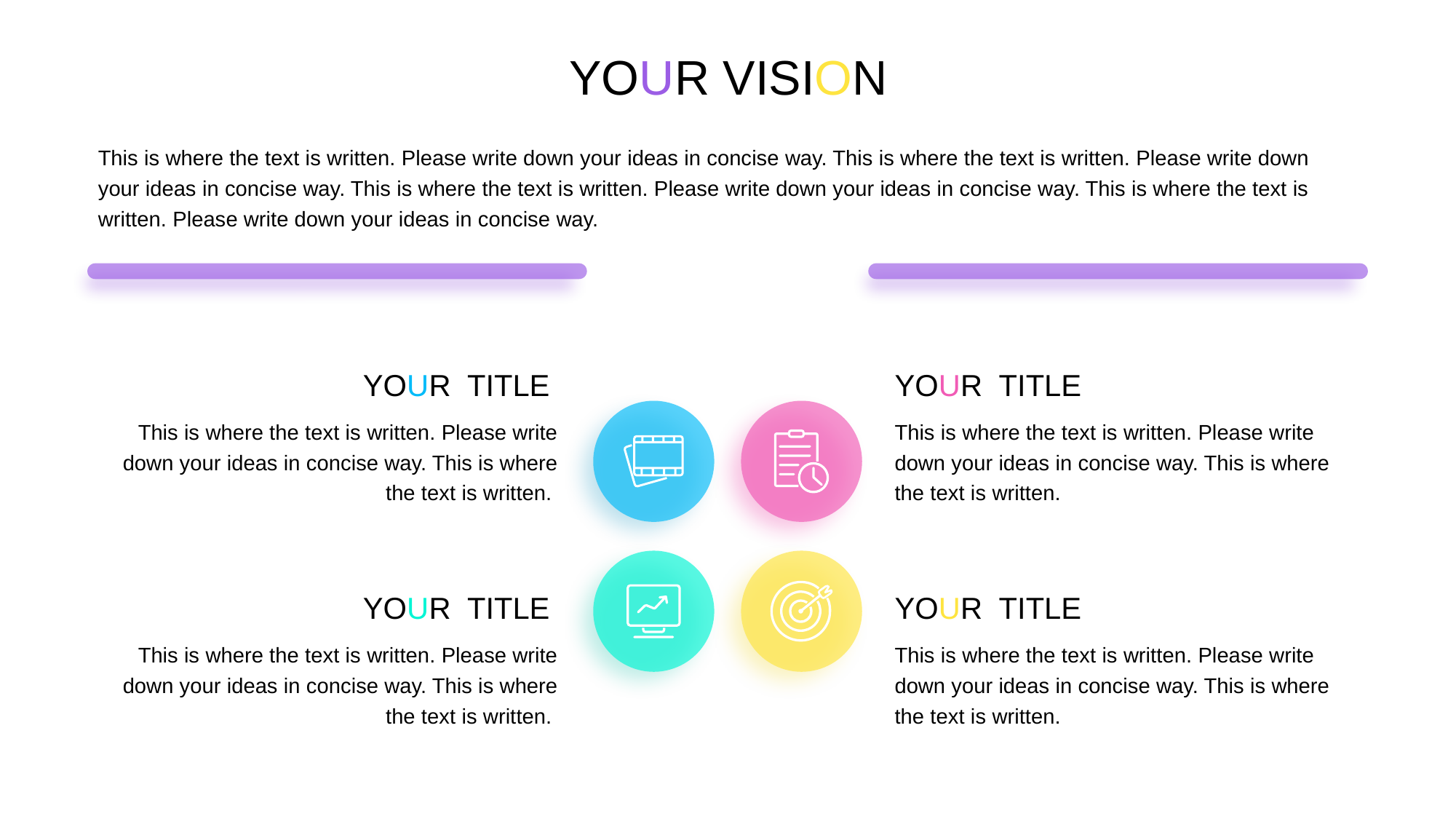

YOUR VISION
This is where the text is written. Please write down your ideas in concise way. This is where the text is written. Please write down your ideas in concise way. This is where the text is written. Please write down your ideas in concise way. This is where the text is written. Please write down your ideas in concise way.

YOUR  TITLE
This is where the text is written. Please write down your ideas in concise way. This is where the text is written.
YOUR  TITLE
This is where the text is written. Please write down your ideas in concise way. This is where the text is written.

YOUR  TITLE
This is where the text is written. Please write down your ideas in concise way. This is where the text is written.
YOUR  TITLE
This is where the text is written. Please write down your ideas in concise way. This is where the text is written.